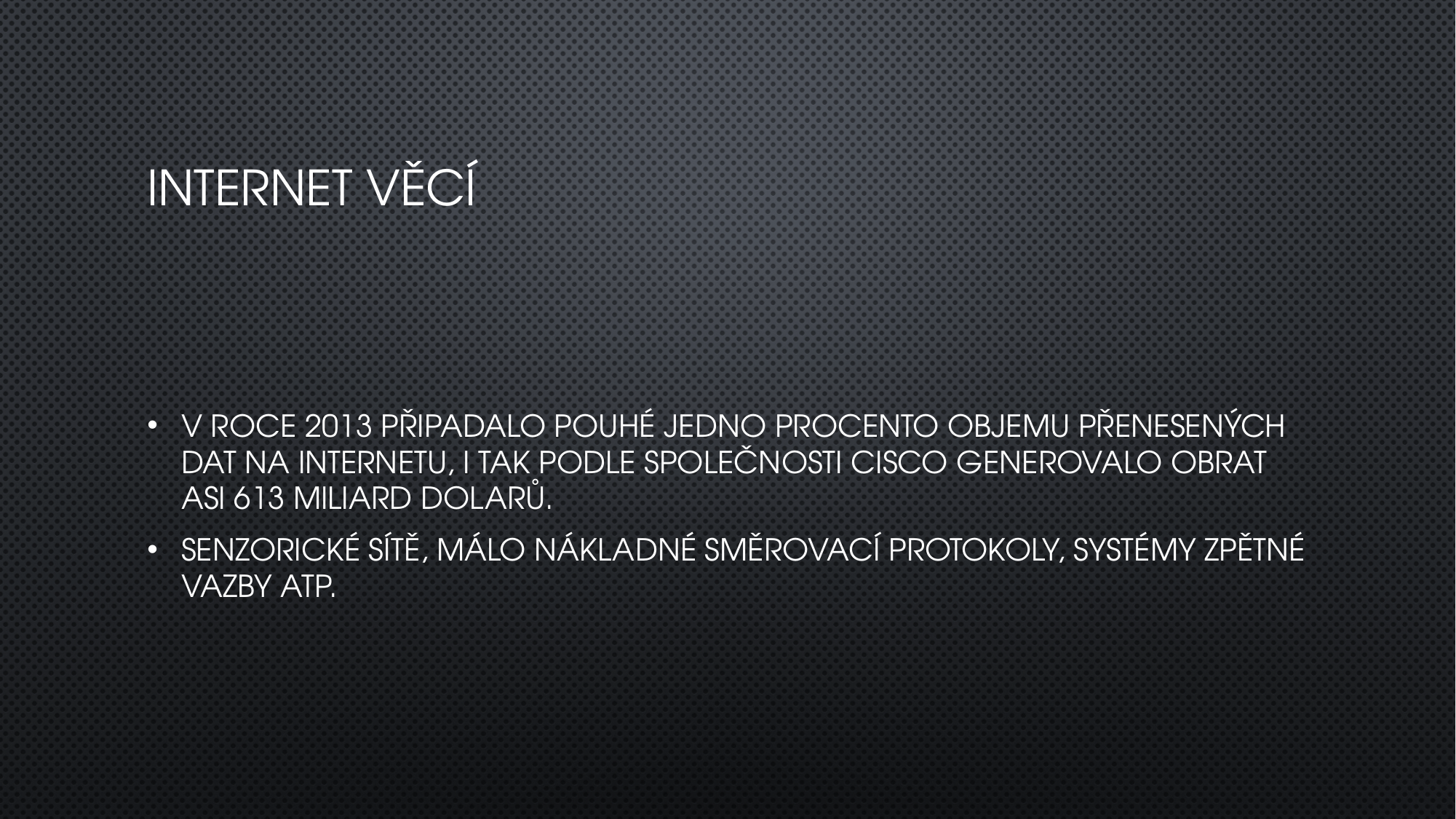

# Internet věcí
V roce 2013 připadalo pouhé jedno procento objemu přenesených dat na internetu, i tak podle společnosti Cisco generovalo obrat asi 613 miliard dolarů.
Senzorické sítě, málo nákladné směrovací protokoly, systémy zpětné vazby atp.